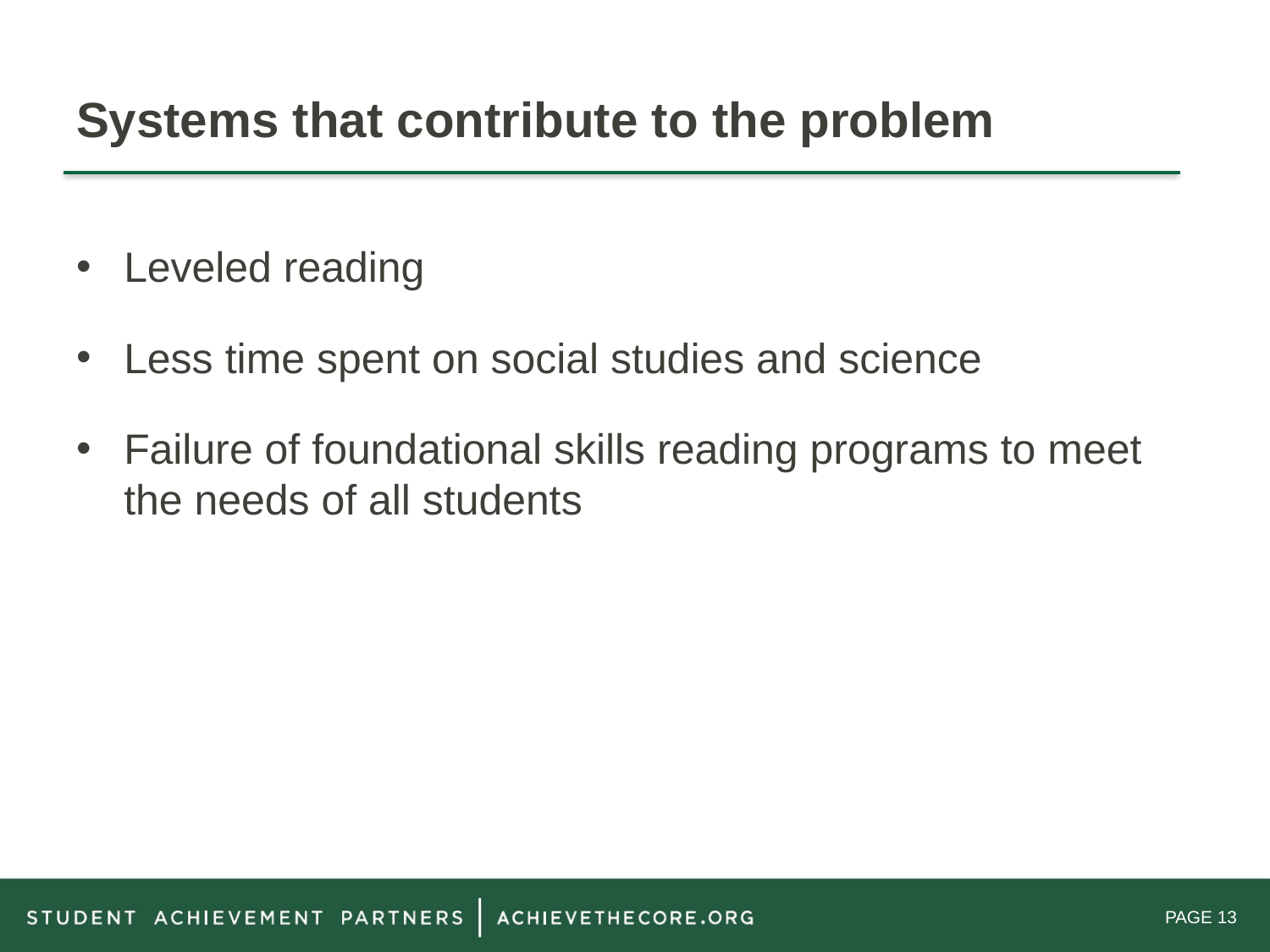

# Systems that contribute to the problem
Leveled reading
Less time spent on social studies and science
Failure of foundational skills reading programs to meet the needs of all students